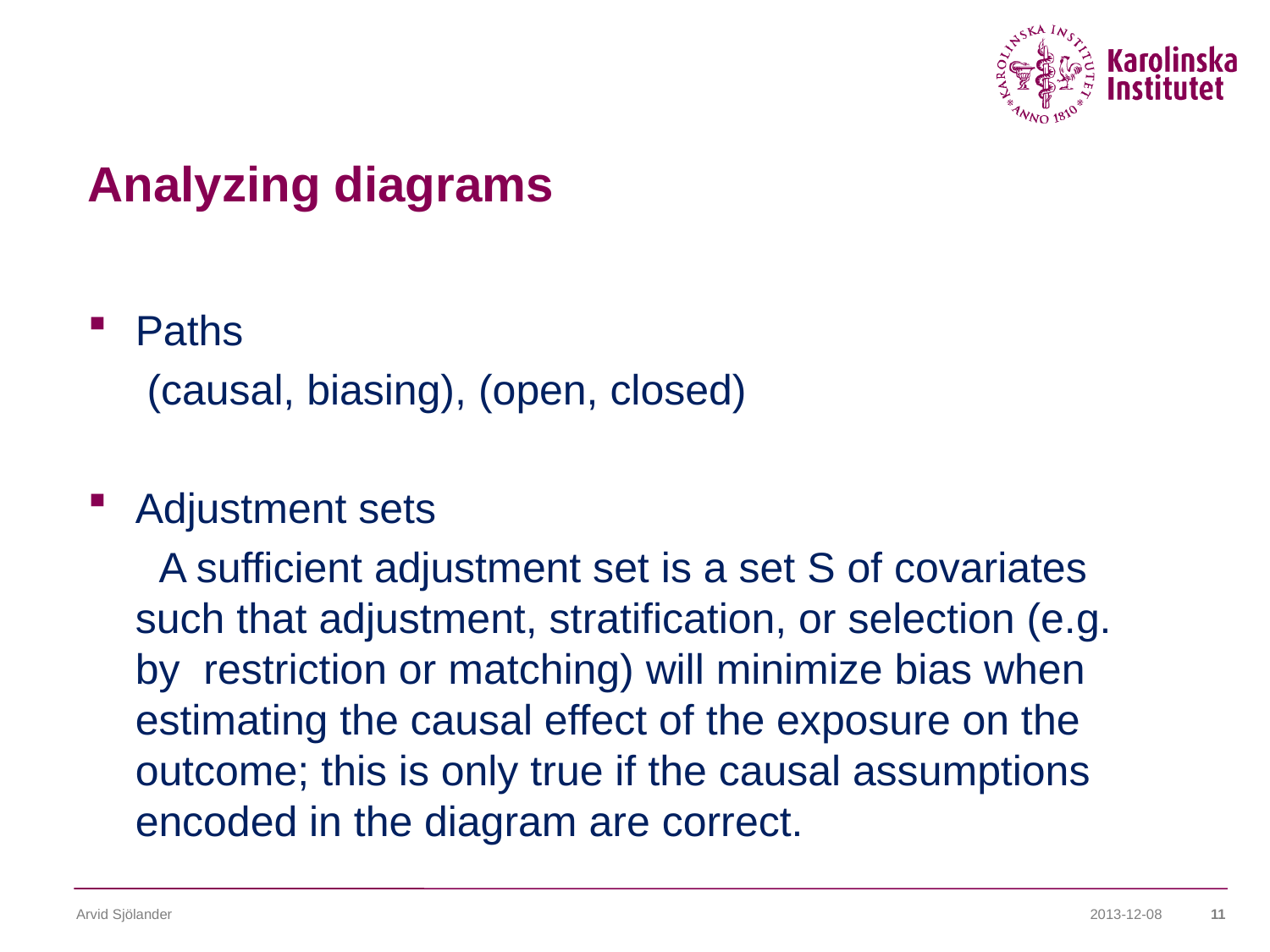

# Analyzing diagrams

Paths
     (causal, biasing), (open, closed)

Adjustment sets
      A sufficient adjustment set is a set S of covariates such that adjustment, stratification, or selection (e.g. by  restriction or matching) will minimize bias when estimating the causal effect of the exposure on the outcome; this is only true if the causal assumptions encoded in the diagram are correct.
Arvid Sjölander
2013-12-08
11